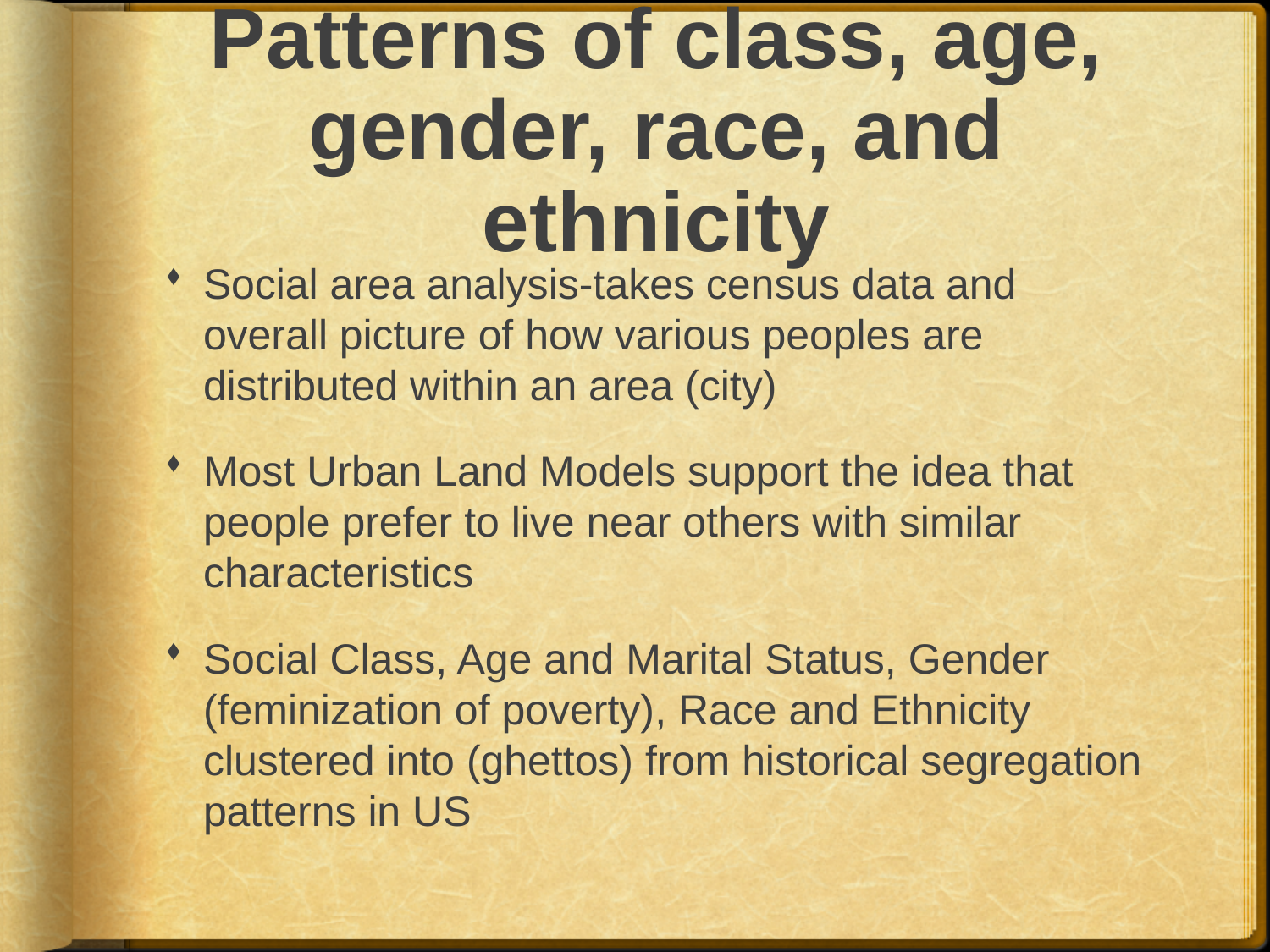

# Patterns of class, age, gender, race, and ethnicity
Social area analysis-takes census data and overall picture of how various peoples are distributed within an area (city)
Most Urban Land Models support the idea that people prefer to live near others with similar characteristics
Social Class, Age and Marital Status, Gender (feminization of poverty), Race and Ethnicity clustered into (ghettos) from historical segregation patterns in US